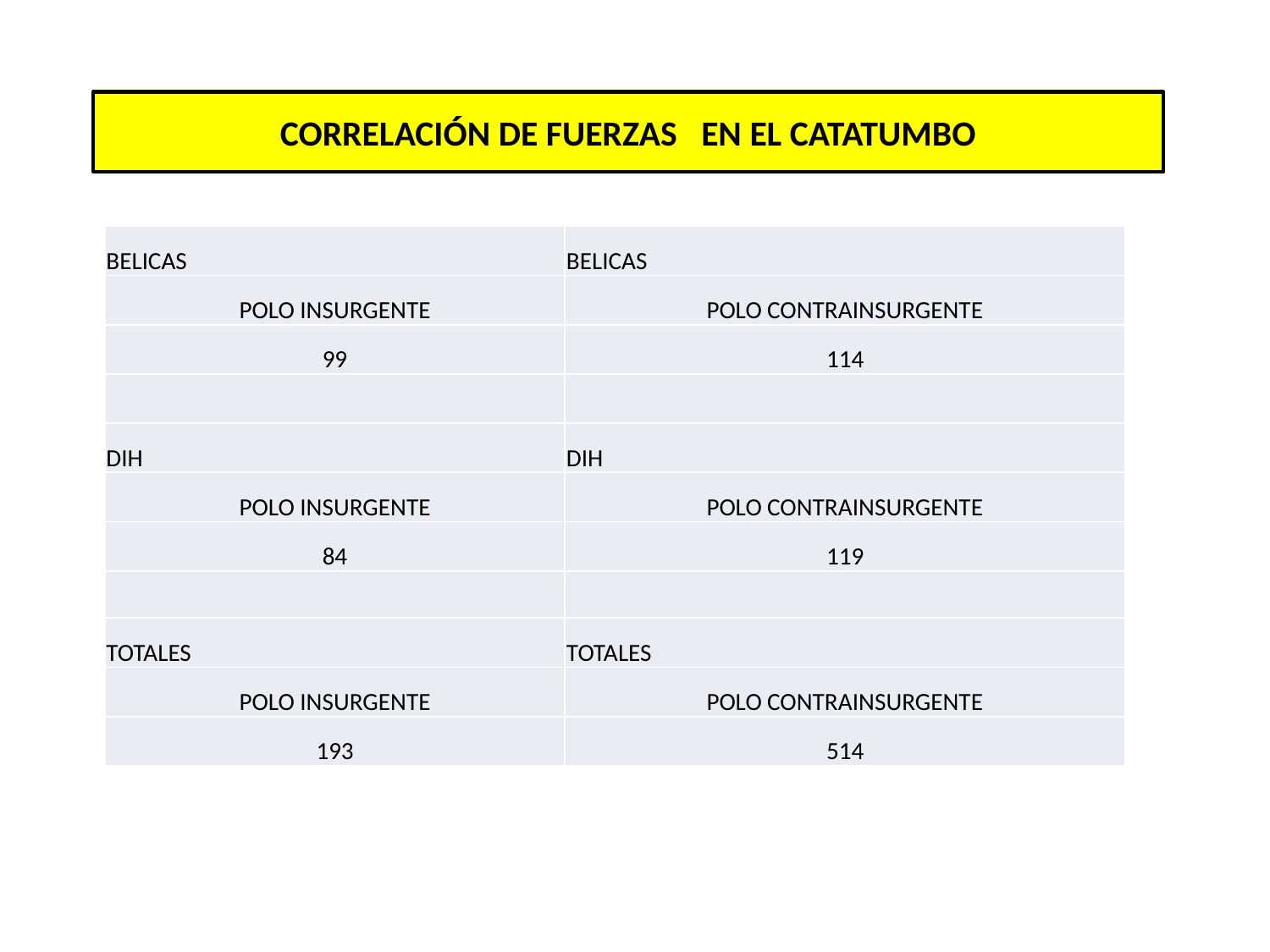

CORRELACIÓN DE FUERZAS   EN EL CATATUMBO
| BELICAS | BELICAS |
| --- | --- |
| POLO INSURGENTE | POLO CONTRAINSURGENTE |
| 99 | 114 |
|  |  |
| DIH | DIH |
| POLO INSURGENTE | POLO CONTRAINSURGENTE |
| 84 | 119 |
|  |  |
| TOTALES | TOTALES |
| POLO INSURGENTE | POLO CONTRAINSURGENTE |
| 193 | 514 |